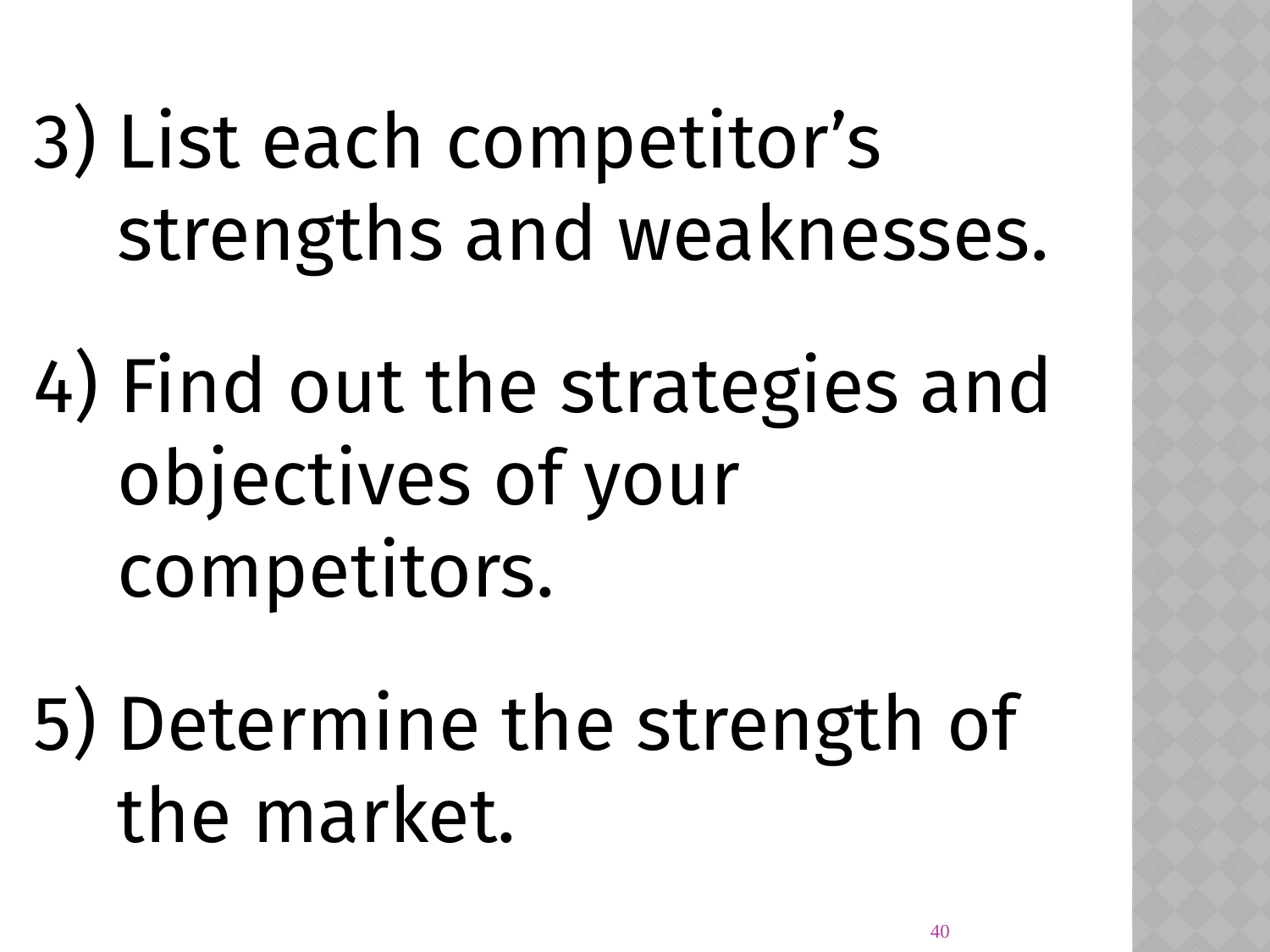

3) List each competitor’s strengths and weaknesses.
4) Find out the strategies and objectives of your competitors.
5) Determine the strength of the market.

40